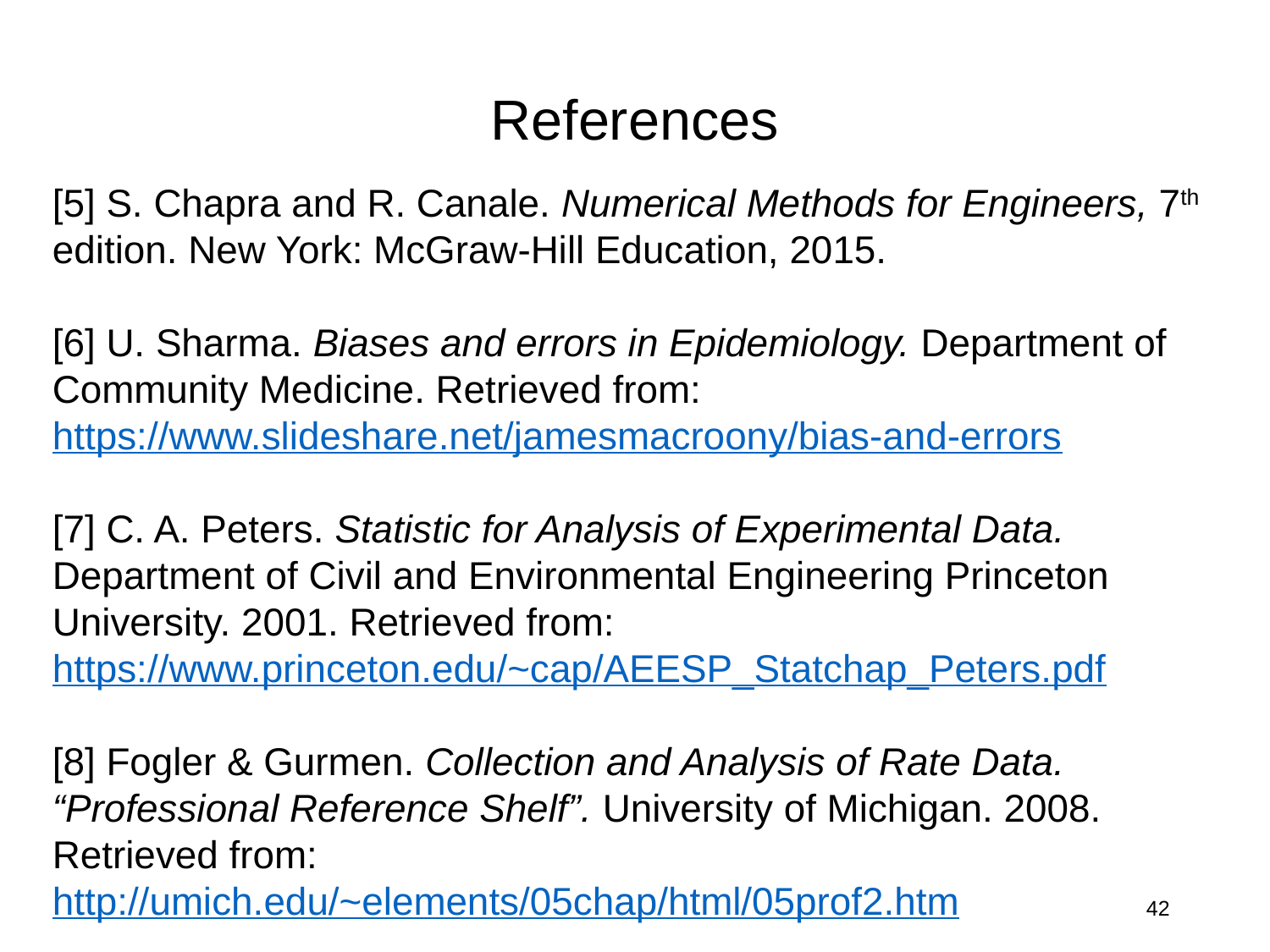

References
[5] S. Chapra and R. Canale. Numerical Methods for Engineers, 7th edition. New York: McGraw-Hill Education, 2015.

[6] U. Sharma. Biases and errors in Epidemiology. Department of Community Medicine. Retrieved from: https://www.slideshare.net/jamesmacroony/bias-and-errors

[7] C. A. Peters. Statistic for Analysis of Experimental Data. Department of Civil and Environmental Engineering Princeton University. 2001. Retrieved from: https://www.princeton.edu/~cap/AEESP_Statchap_Peters.pdf

[8] Fogler & Gurmen. Collection and Analysis of Rate Data. “Professional Reference Shelf”. University of Michigan. 2008. Retrieved from: http://umich.edu/~elements/05chap/html/05prof2.htm
42